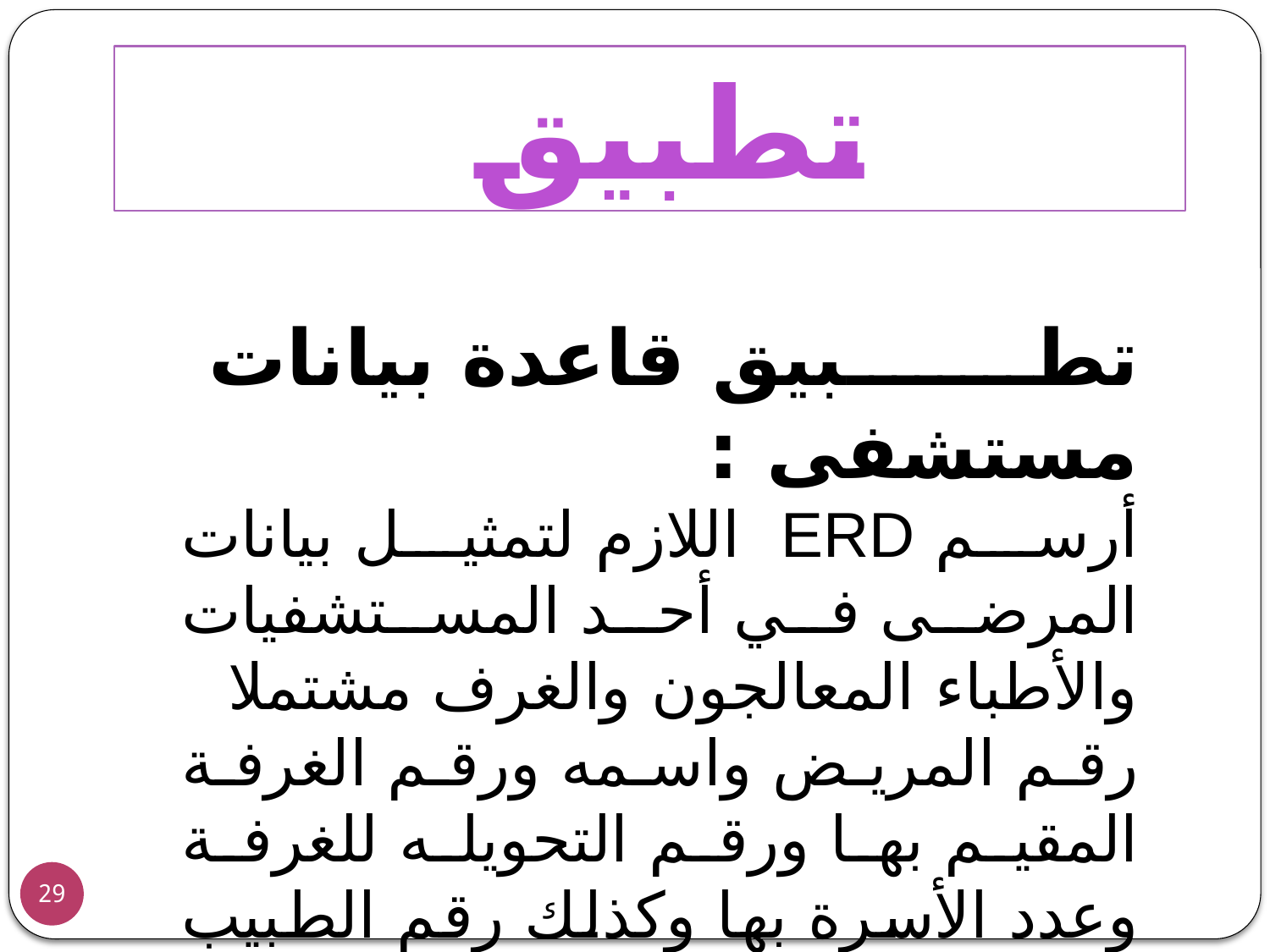

تطبيق
تطبيق قاعدة بيانات  مستشفى :
أرسم ERD  اللازم لتمثيل بيانات المرضى في أحد المستشفيات والأطباء المعالجون والغرف مشتملا رقم المريض واسمه ورقم الغرفة المقيم بها ورقم التحويله للغرفة وعدد الأسرة بها وكذلك رقم الطبيب واسمه وتليفونه وتخصصه.
29